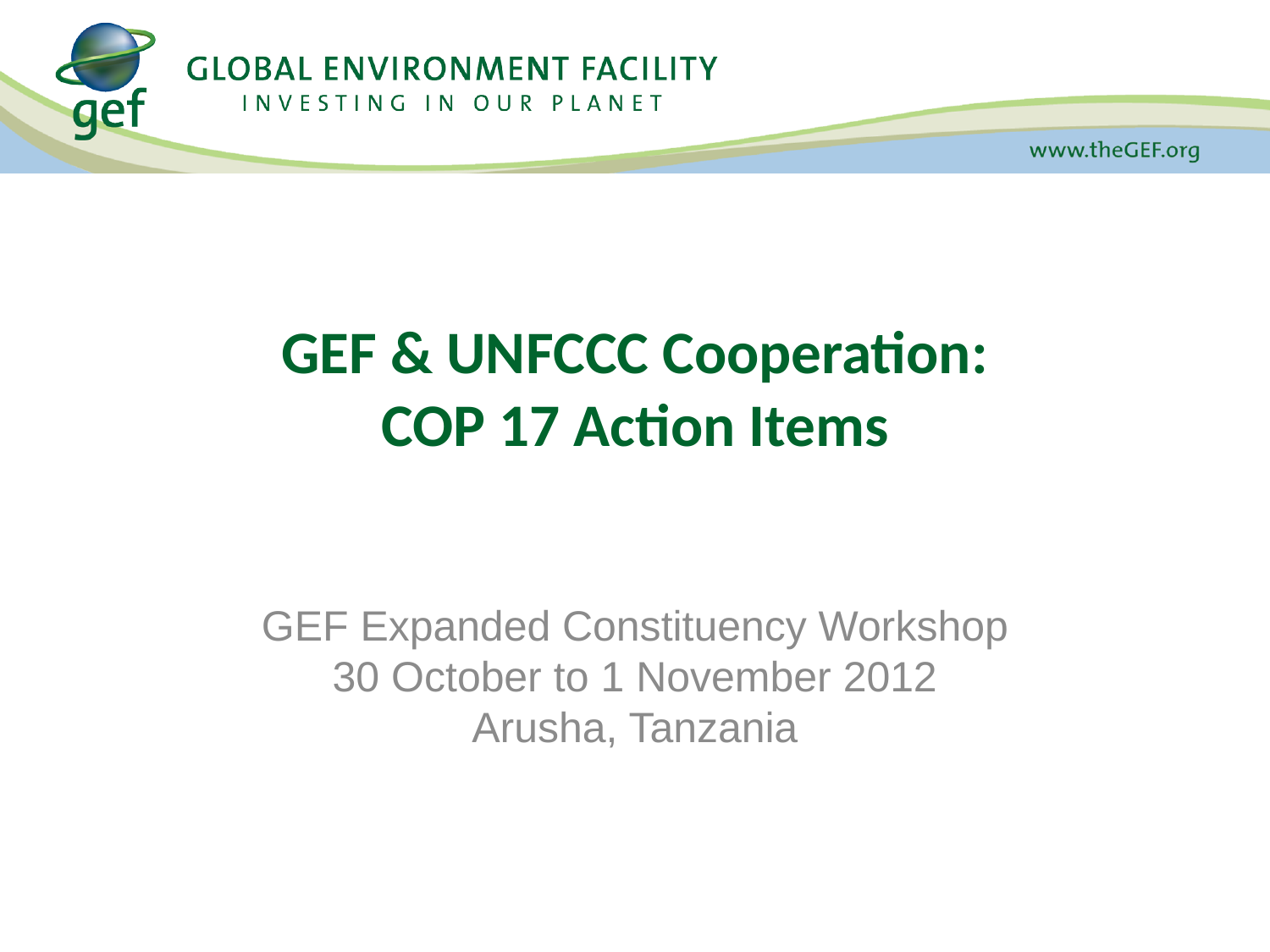

# GEF & UNFCCC Cooperation: COP 17 Action Items
GEF Expanded Constituency Workshop
30 October to 1 November 2012
Arusha, Tanzania